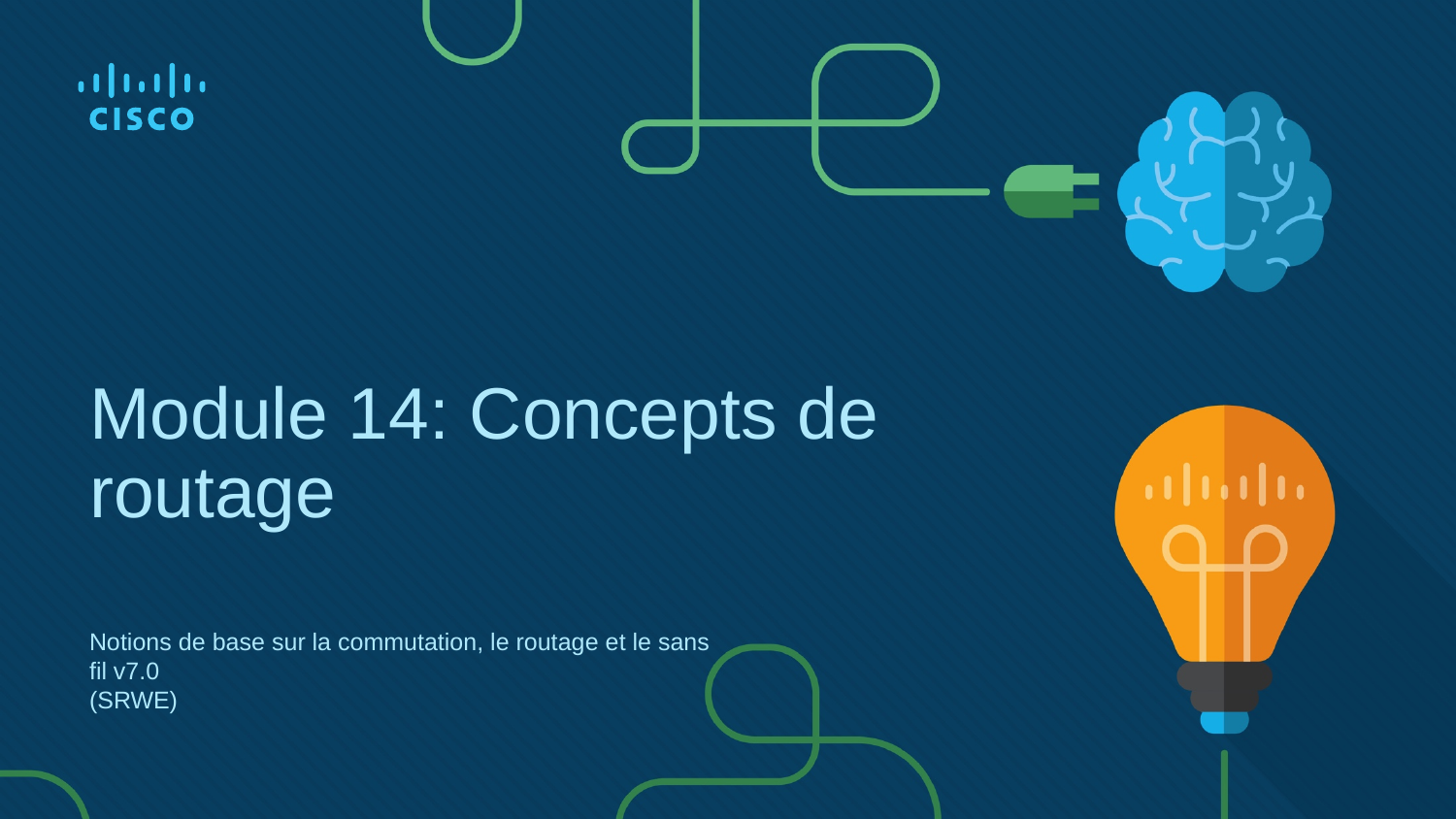

# Module 14: Concepts de routage
Notions de base sur la commutation, le routage et le sans fil v7.0
(SRWE)